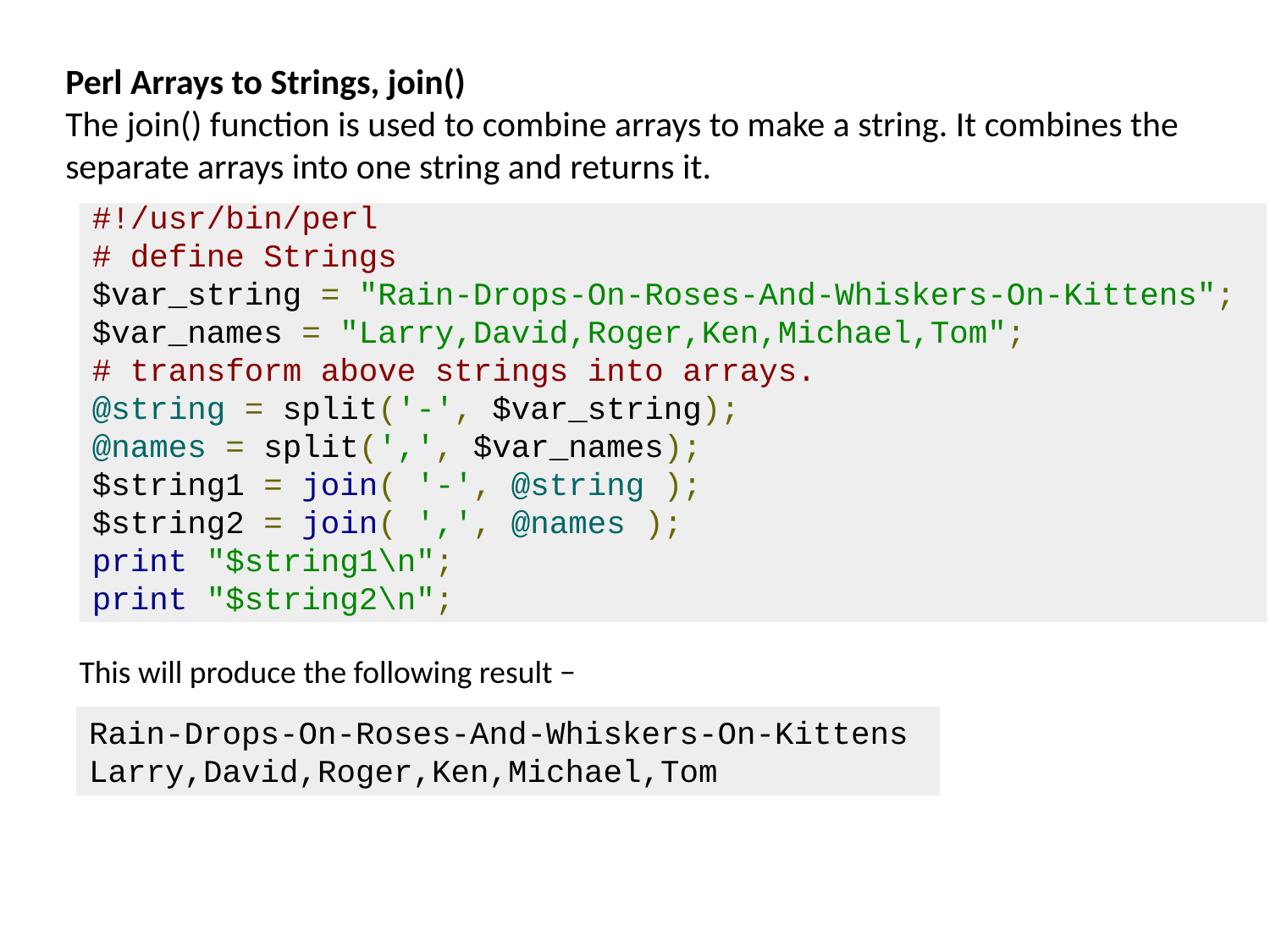

Perl Arrays to Strings, join()
The join() function is used to combine arrays to make a string. It combines the separate arrays into one string and returns it.
#!/usr/bin/perl
# define Strings
$var_string = "Rain-Drops-On-Roses-And-Whiskers-On-Kittens";
$var_names = "Larry,David,Roger,Ken,Michael,Tom";
# transform above strings into arrays.
@string = split('-', $var_string);
@names = split(',', $var_names);
$string1 = join( '-', @string );
$string2 = join( ',', @names );
print "$string1\n";
print "$string2\n";
This will produce the following result −
Rain-Drops-On-Roses-And-Whiskers-On-Kittens
Larry,David,Roger,Ken,Michael,Tom